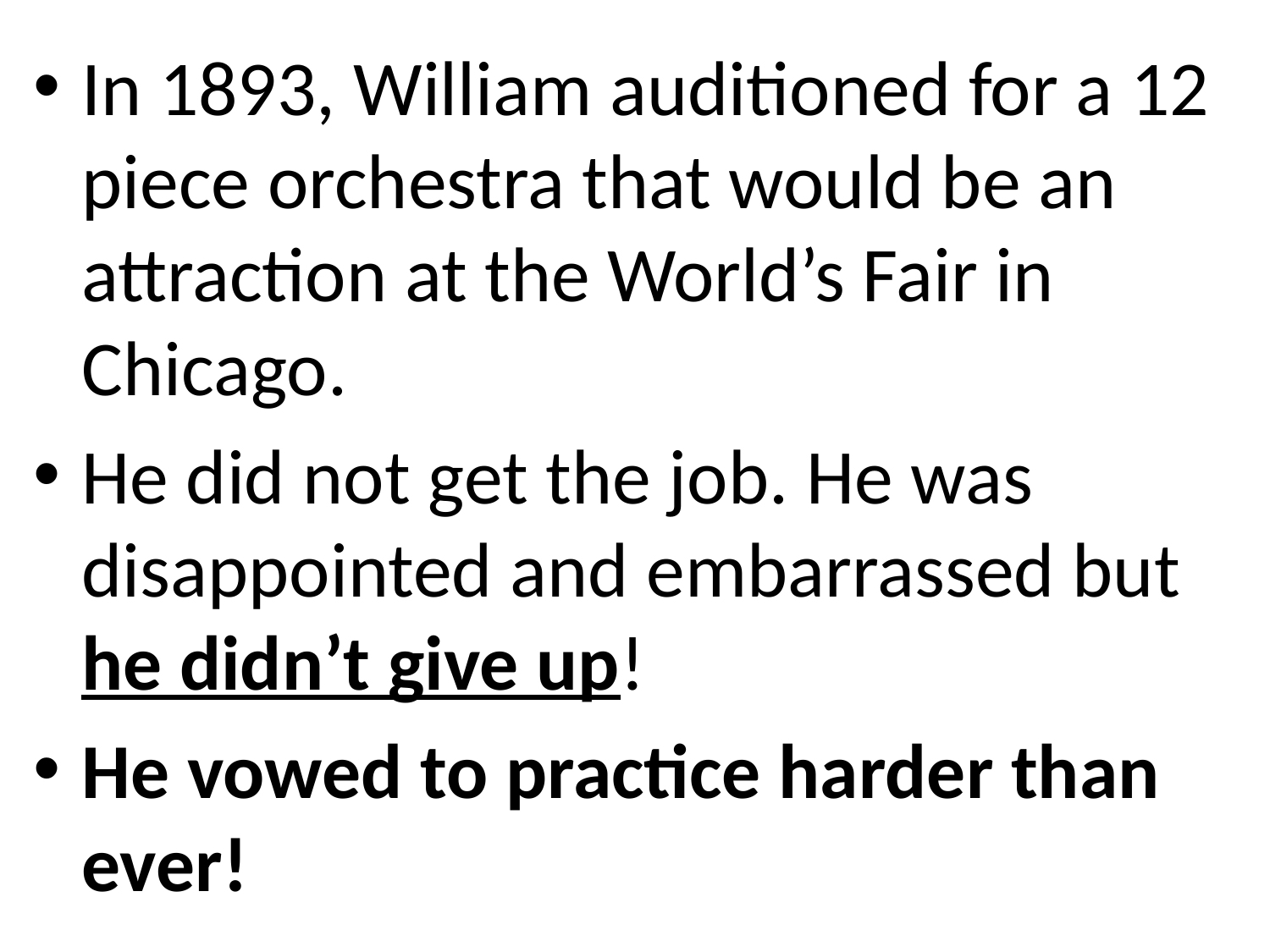

In 1893, William auditioned for a 12 piece orchestra that would be an attraction at the World’s Fair in Chicago.
He did not get the job. He was disappointed and embarrassed but he didn’t give up!
He vowed to practice harder than ever!